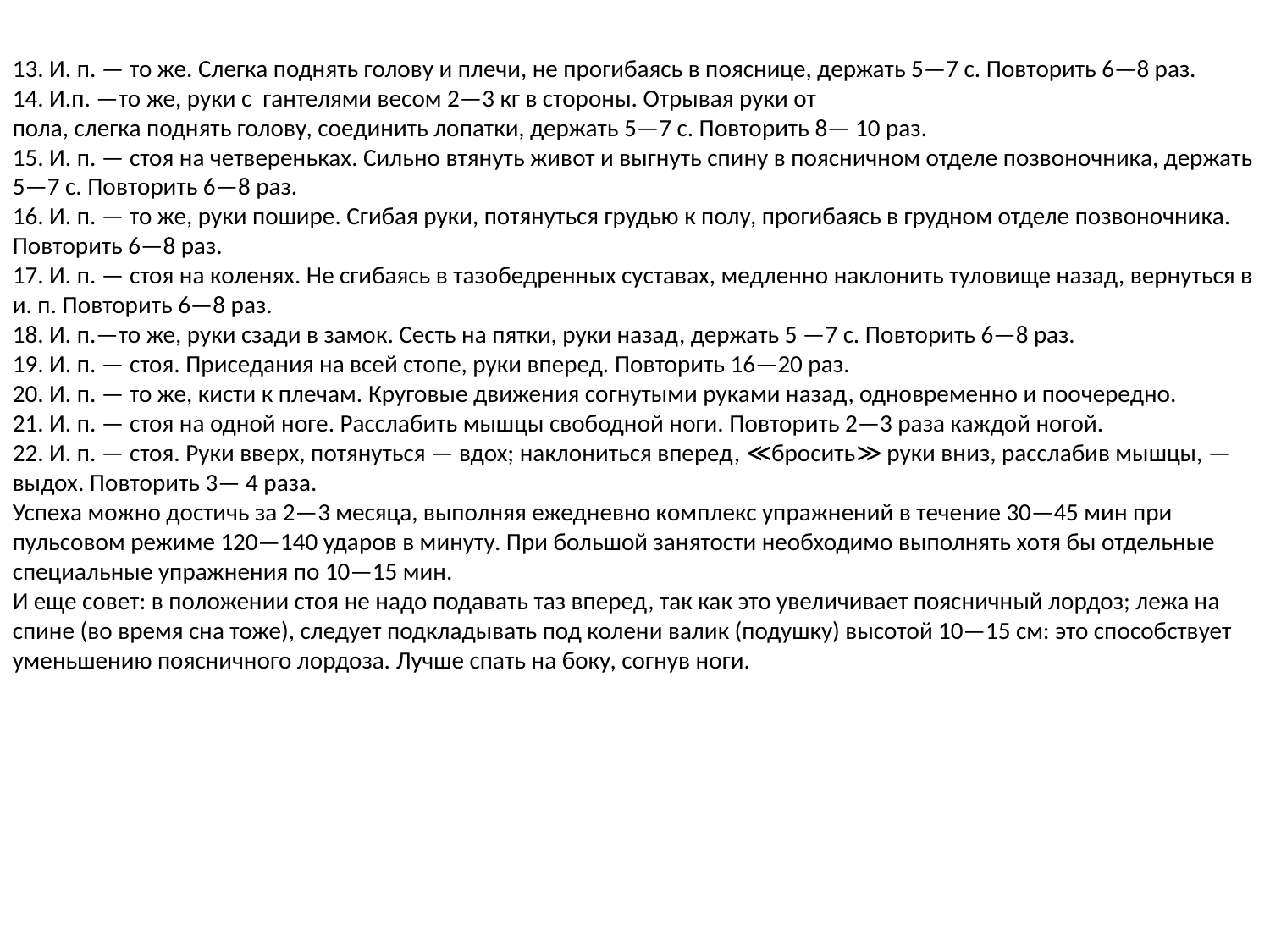

13. И. п. — то же. Слегка поднять голову и плечи, не прогибаясь в пояснице, держать 5—7 с. Повторить 6—8 раз.
14. И.п. —то же, руки с  гантелями весом 2—3 кг в стороны. Отрывая руки от
пола, слегка поднять голову, соединить лопатки, держать 5—7 с. Повторить 8— 10 раз.
15. И. п. — стоя на четвереньках. Сильно втянуть живот и выгнуть спину в поясничном отделе позвоночника, держать 5—7 с. Повторить 6—8 раз.
16. И. п. — то же, руки пошире. Сгибая руки, потянуться грудью к полу, прогибаясь в грудном отделе позвоночника. Повторить 6—8 раз.
17. И. п. — стоя на коленях. Не сгибаясь в тазобедренных суставах, медленно наклонить туловище назад, вернуться в и. п. Повторить 6—8 раз.
18. И. п.—то же, руки сзади в замок. Сесть на пятки, руки назад, держать 5 —7 с. Повторить 6—8 раз.
19. И. п. — стоя. Приседания на всей стопе, руки вперед. Повторить 16—20 раз.
20. И. п. — то же, кисти к плечам. Круговые движения согнутыми руками назад, одновременно и поочередно.
21. И. п. — стоя на одной ноге. Расслабить мышцы свободной ноги. Повторить 2—3 раза каждой ногой.
22. И. п. — стоя. Руки вверх, потянуться — вдох; наклониться вперед, ≪бросить≫ руки вниз, расслабив мышцы, — выдох. Повторить 3— 4 раза.
Успеха можно достичь за 2—3 месяца, выполняя ежедневно комплекс упражнений в течение 30—45 мин при пульсовом режиме 120—140 ударов в минуту. При большой занятости необходимо выполнять хотя бы отдельные специальные упражнения по 10—15 мин.
И еще совет: в положении стоя не надо подавать таз вперед, так как это увеличивает поясничный лордоз; лежа на спине (во время сна тоже), следует подкладывать под колени валик (подушку) высотой 10—15 см: это способствует уменьшению поясничного лордоза. Лучше спать на боку, согнув ноги.